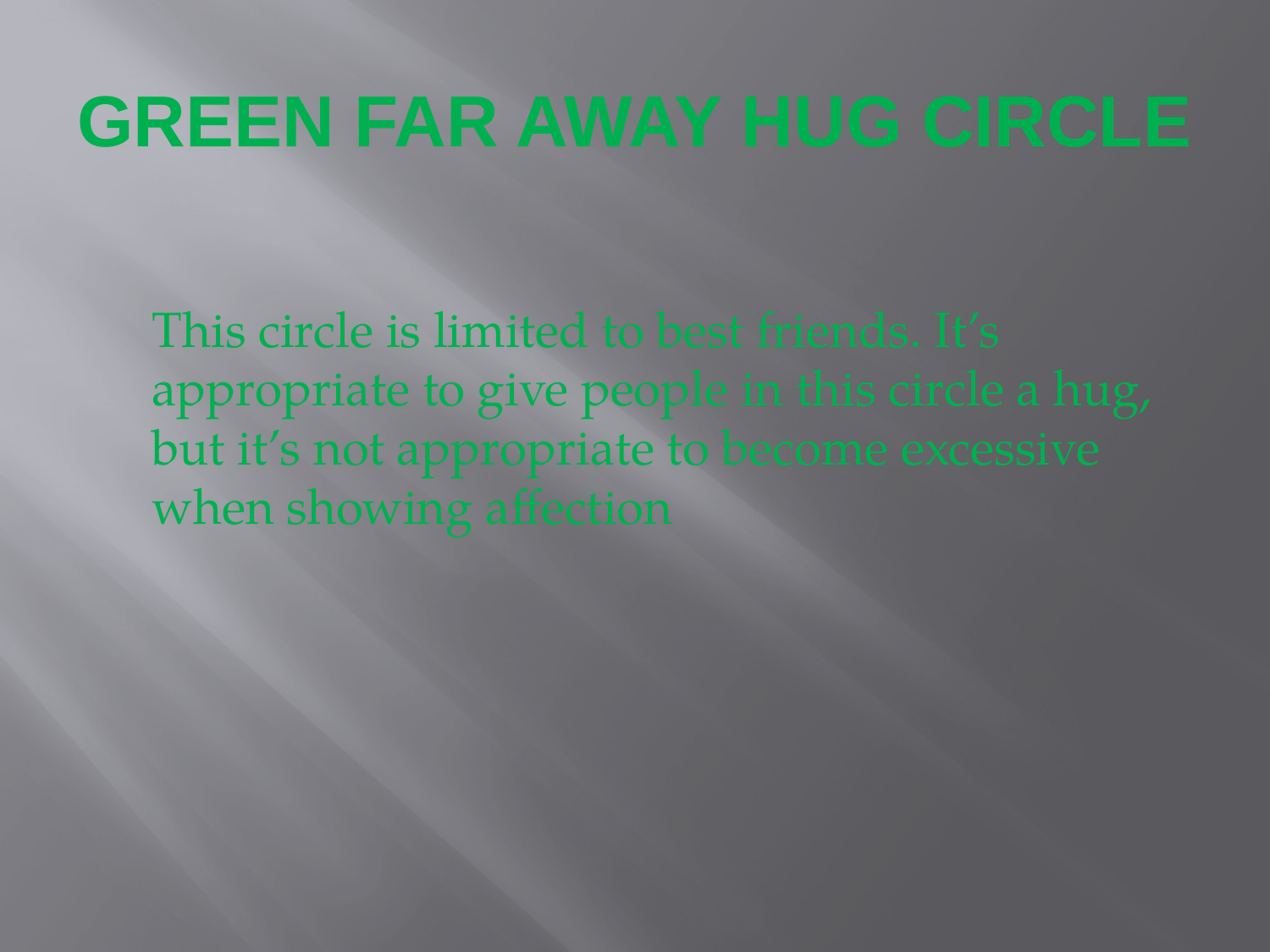

# GREEN FAR AWAY HUG CIRCLE

	This circle is limited to best friends. It’s appropriate to give people in this circle a hug, but it’s not appropriate to become excessive when showing affection